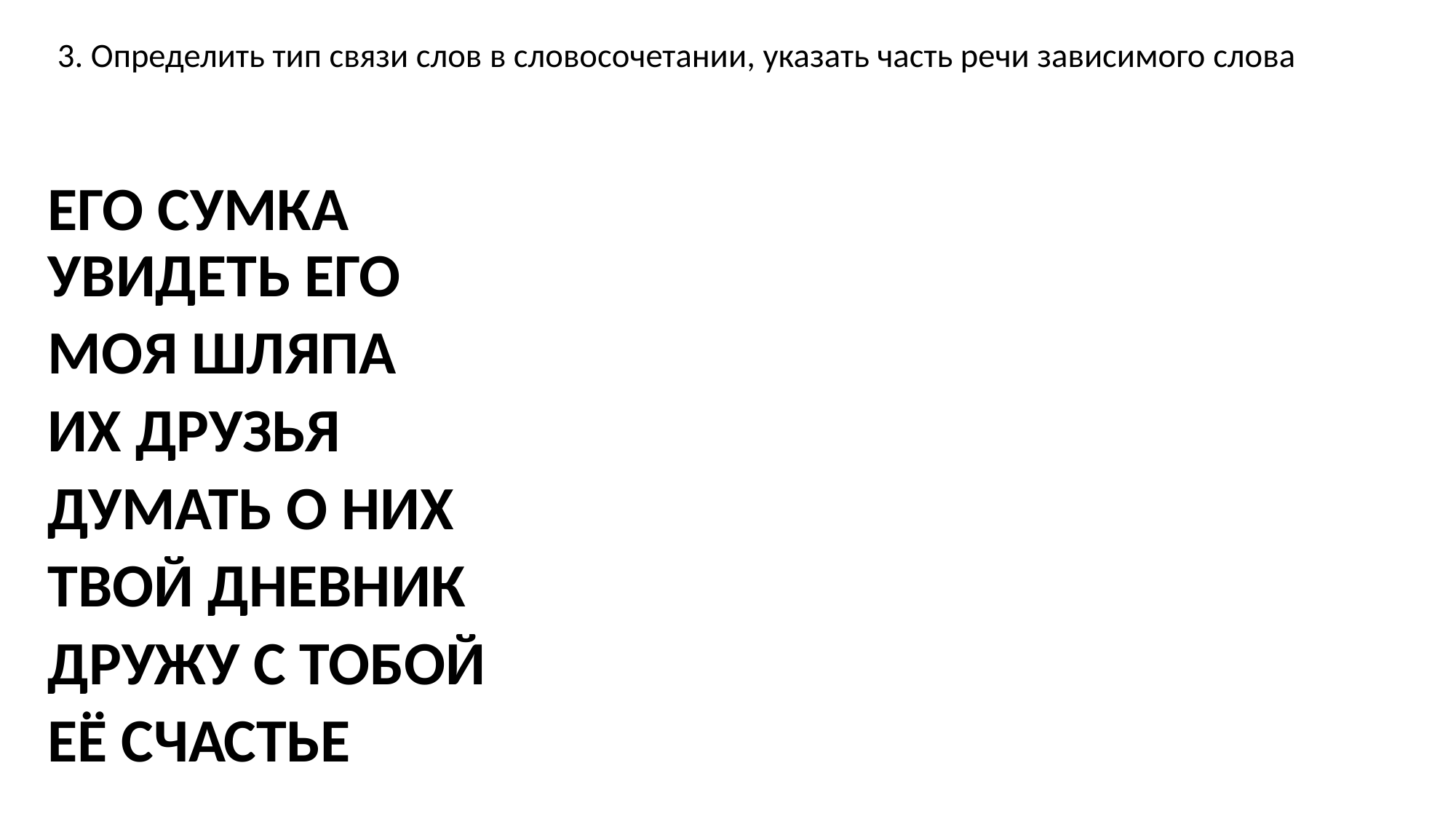

# 3. Определить тип связи слов в словосочетании, указать часть речи зависимого слова
ЕГО СУМКА
УВИДЕТЬ ЕГО
МОЯ ШЛЯПА
ИХ ДРУЗЬЯ
ДУМАТЬ О НИХ
ТВОЙ ДНЕВНИК
ДРУЖУ С ТОБОЙ
ЕЁ СЧАСТЬЕ